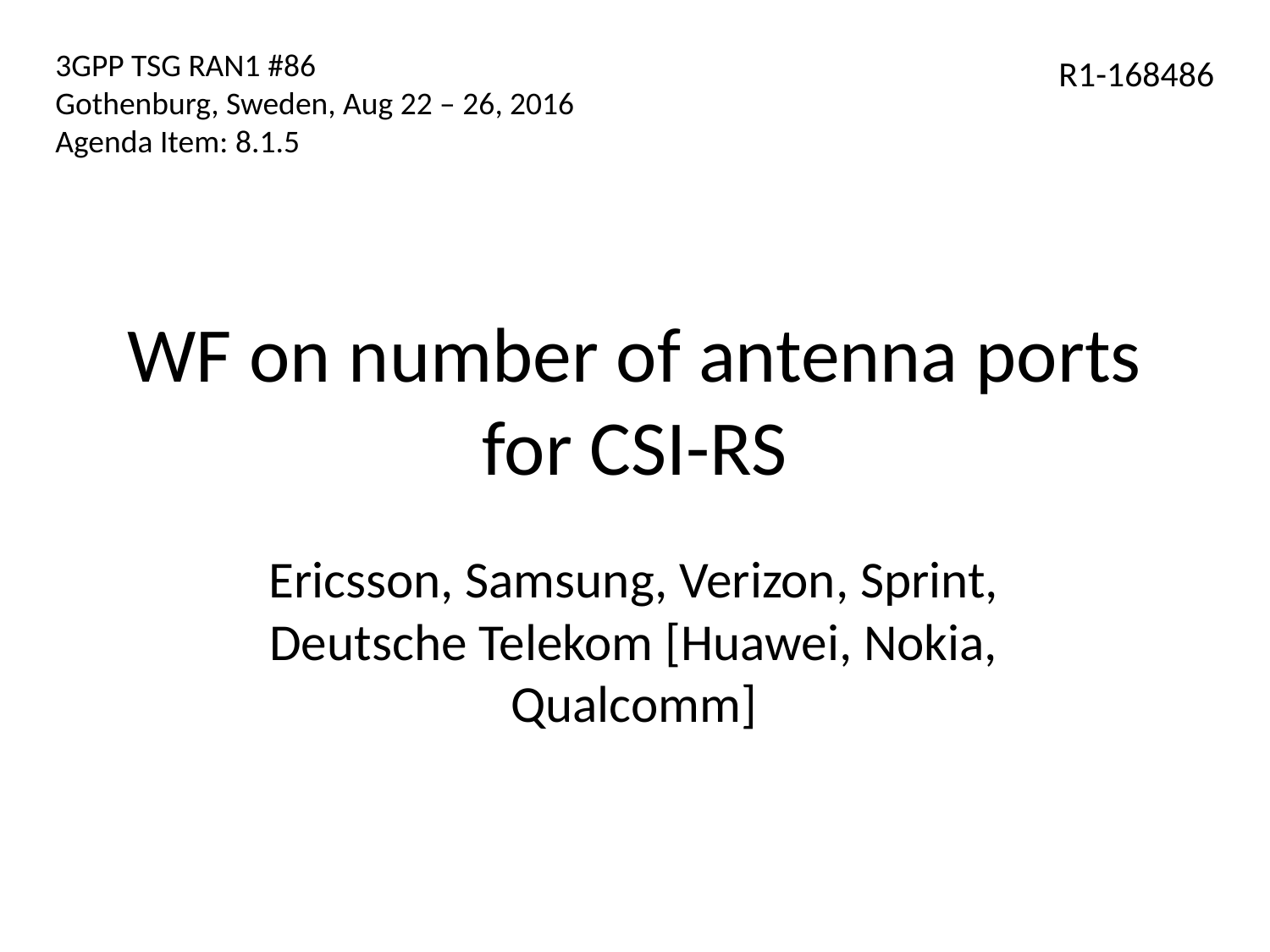

3GPP TSG RAN1 #86
Gothenburg, Sweden, Aug 22 – 26, 2016
Agenda Item: 8.1.5
R1-168486
# WF on number of antenna ports for CSI-RS
Ericsson, Samsung, Verizon, Sprint, Deutsche Telekom [Huawei, Nokia, Qualcomm]